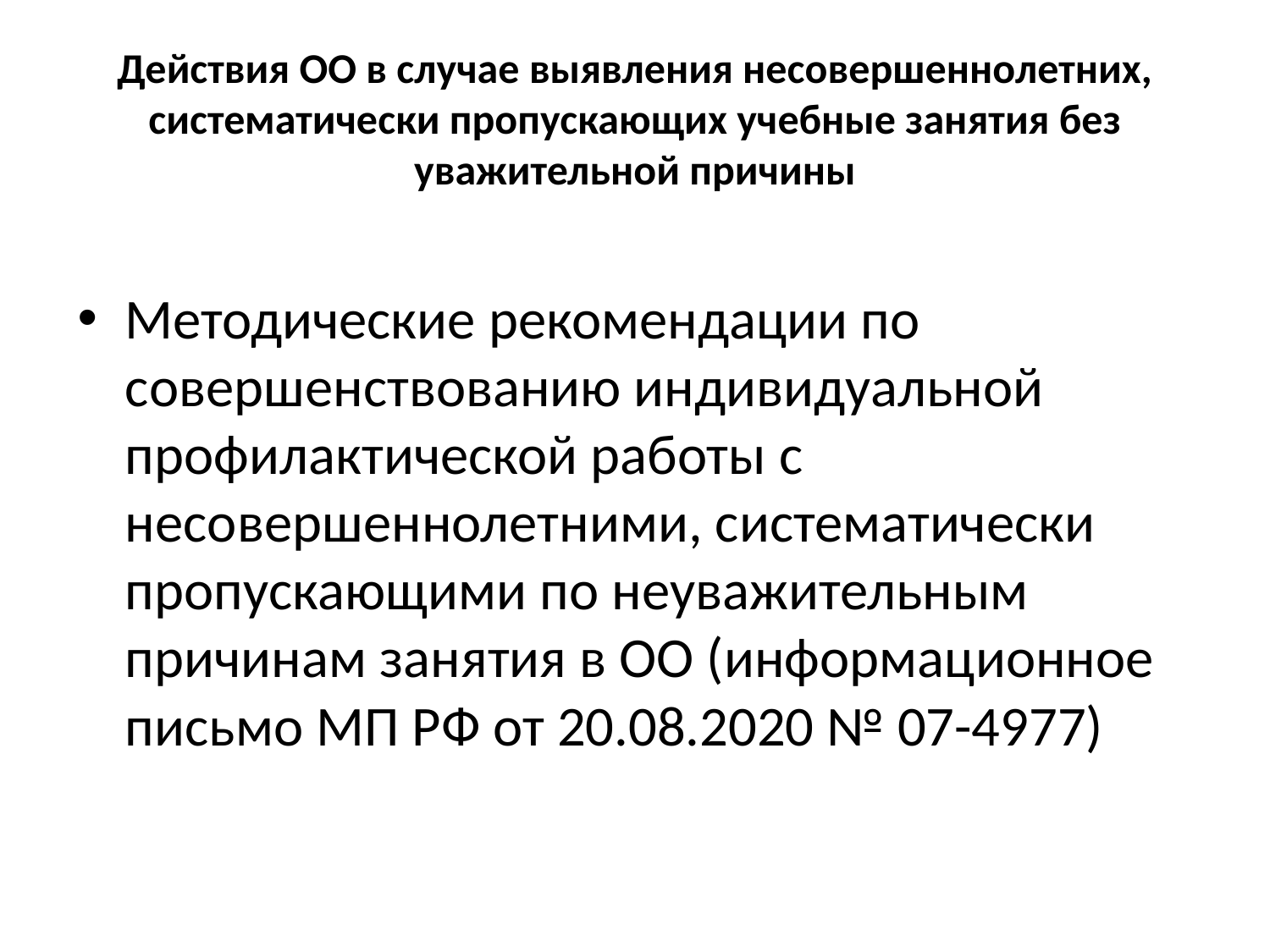

# Действия ОО в случае выявления несовершеннолетних, систематически пропускающих учебные занятия без уважительной причины
Методические рекомендации по совершенствованию индивидуальной профилактической работы с несовершеннолетними, систематически пропускающими по неуважительным причинам занятия в ОО (информационное письмо МП РФ от 20.08.2020 № 07-4977)